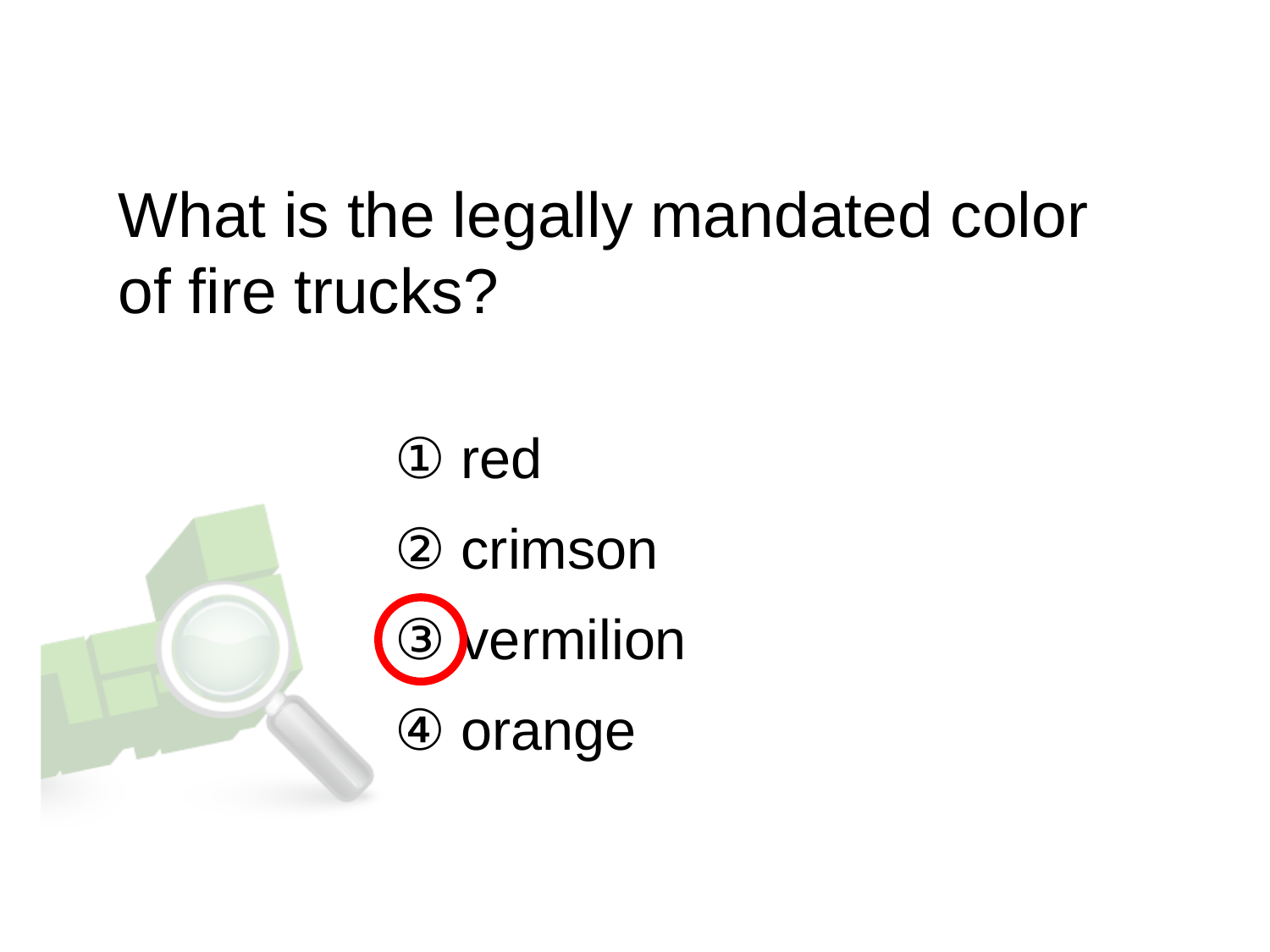

# What is the legally mandated color of fire trucks?
① red
② crimson
③ vermilion
④ orange